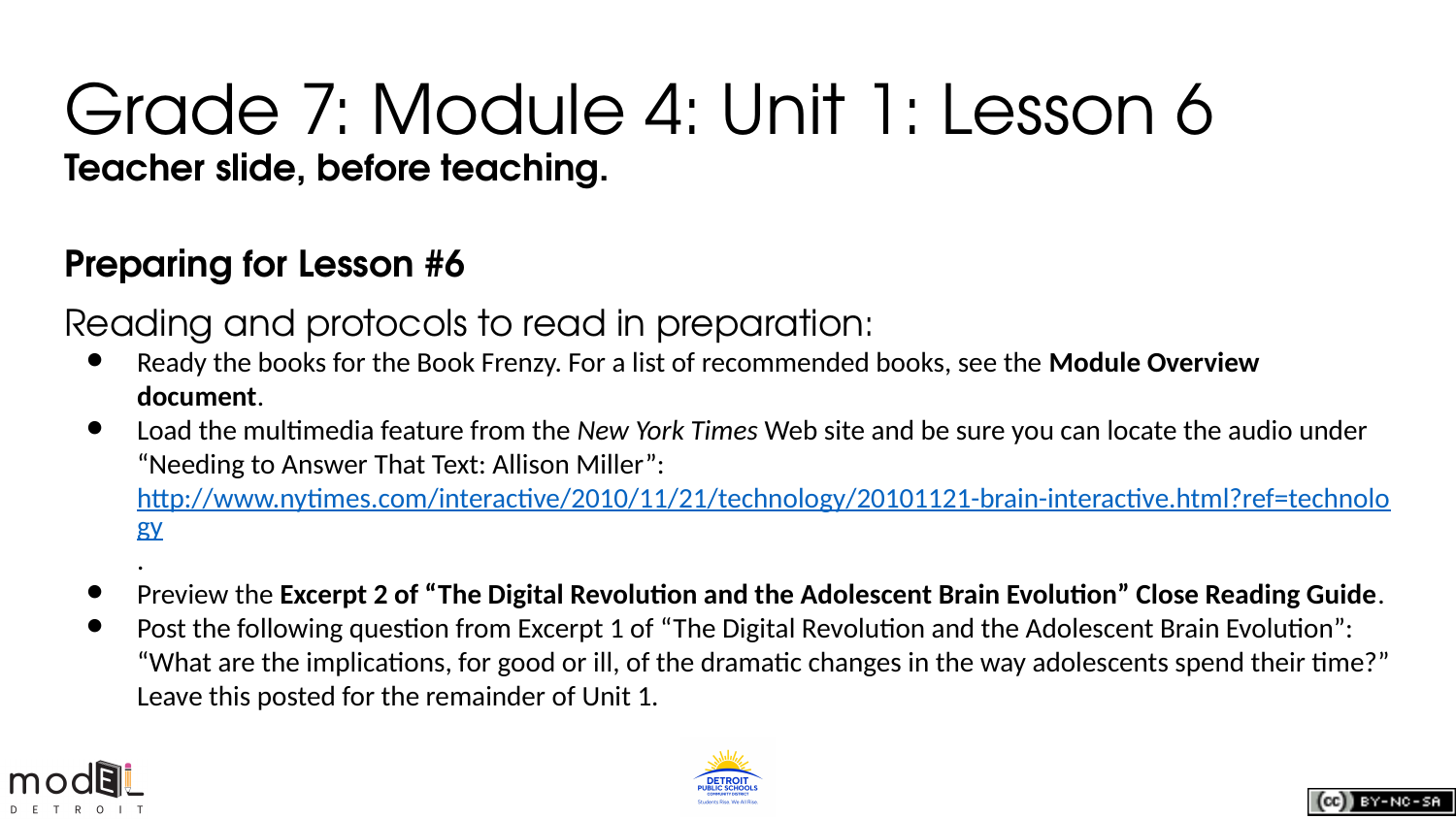

Grade 7: Module 4: Unit 1: Lesson 6
Teacher slide, before teaching.

Preparing for Lesson #6
Reading and protocols to read in preparation:
Ready the books for the Book Frenzy. For a list of recommended books, see the Module Overview document.
Load the multimedia feature from the New York Times Web site and be sure you can locate the audio under “Needing to Answer That Text: Allison Miller”: http://www.nytimes.com/interactive/2010/11/21/technology/20101121-brain-interactive.html?ref=technology.
Preview the Excerpt 2 of “The Digital Revolution and the Adolescent Brain Evolution” Close Reading Guide.
Post the following question from Excerpt 1 of “The Digital Revolution and the Adolescent Brain Evolution”: “What are the implications, for good or ill, of the dramatic changes in the way adolescents spend their time?” Leave this posted for the remainder of Unit 1.